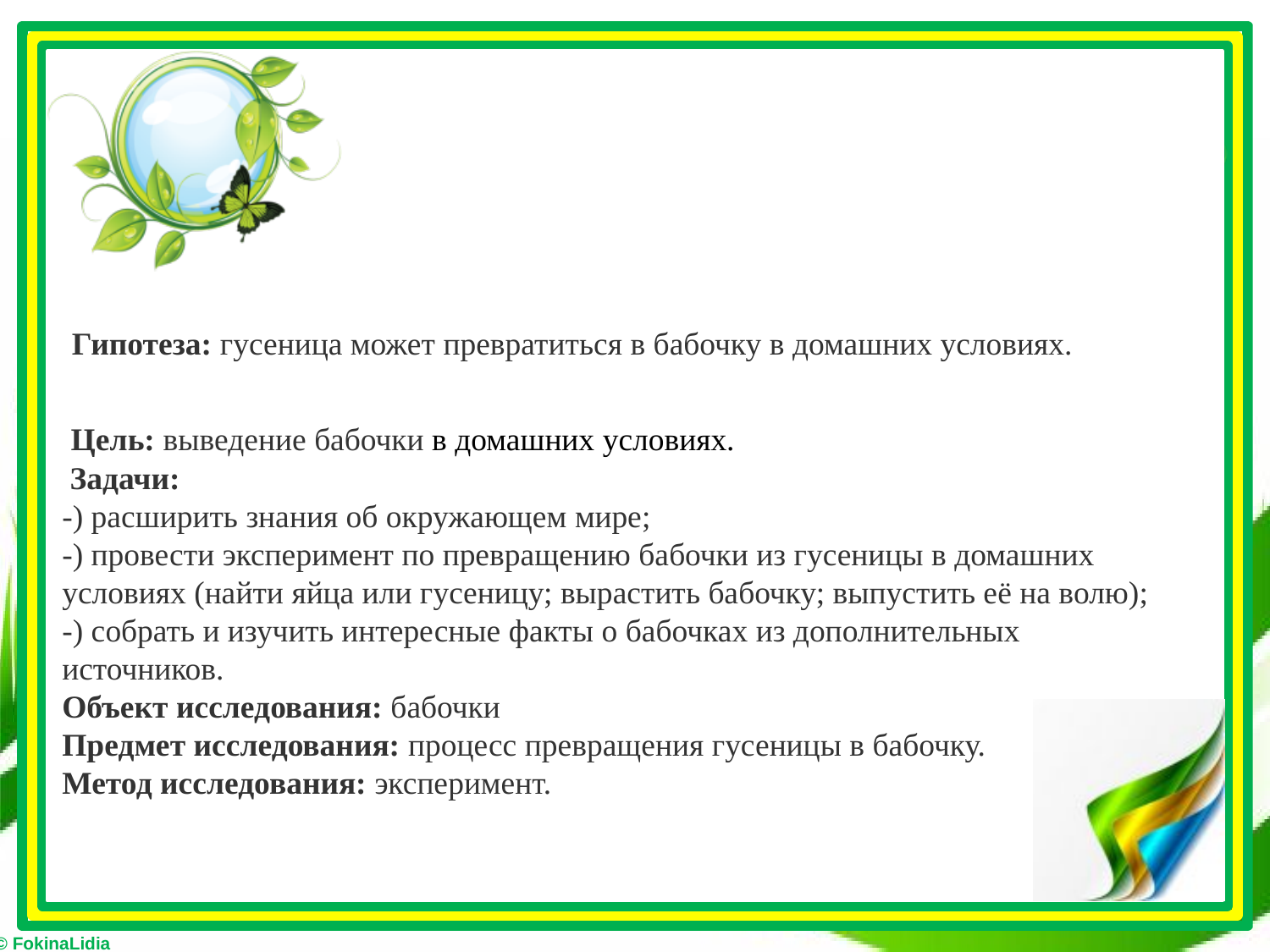

Гипотеза: гусеница может превратиться в бабочку в домашних условиях.

 Цель: выведение бабочки в домашних условиях.
 Задачи:
-) расширить знания об окружающем мире;
-) провести эксперимент по превращению бабочки из гусеницы в домашних условиях (найти яйца или гусеницу; вырастить бабочку; выпустить её на волю);
-) собрать и изучить интересные факты о бабочках из дополнительных источников.
Объект исследования: бабочки
Предмет исследования: процесс превращения гусеницы в бабочку.
Метод исследования: эксперимент.